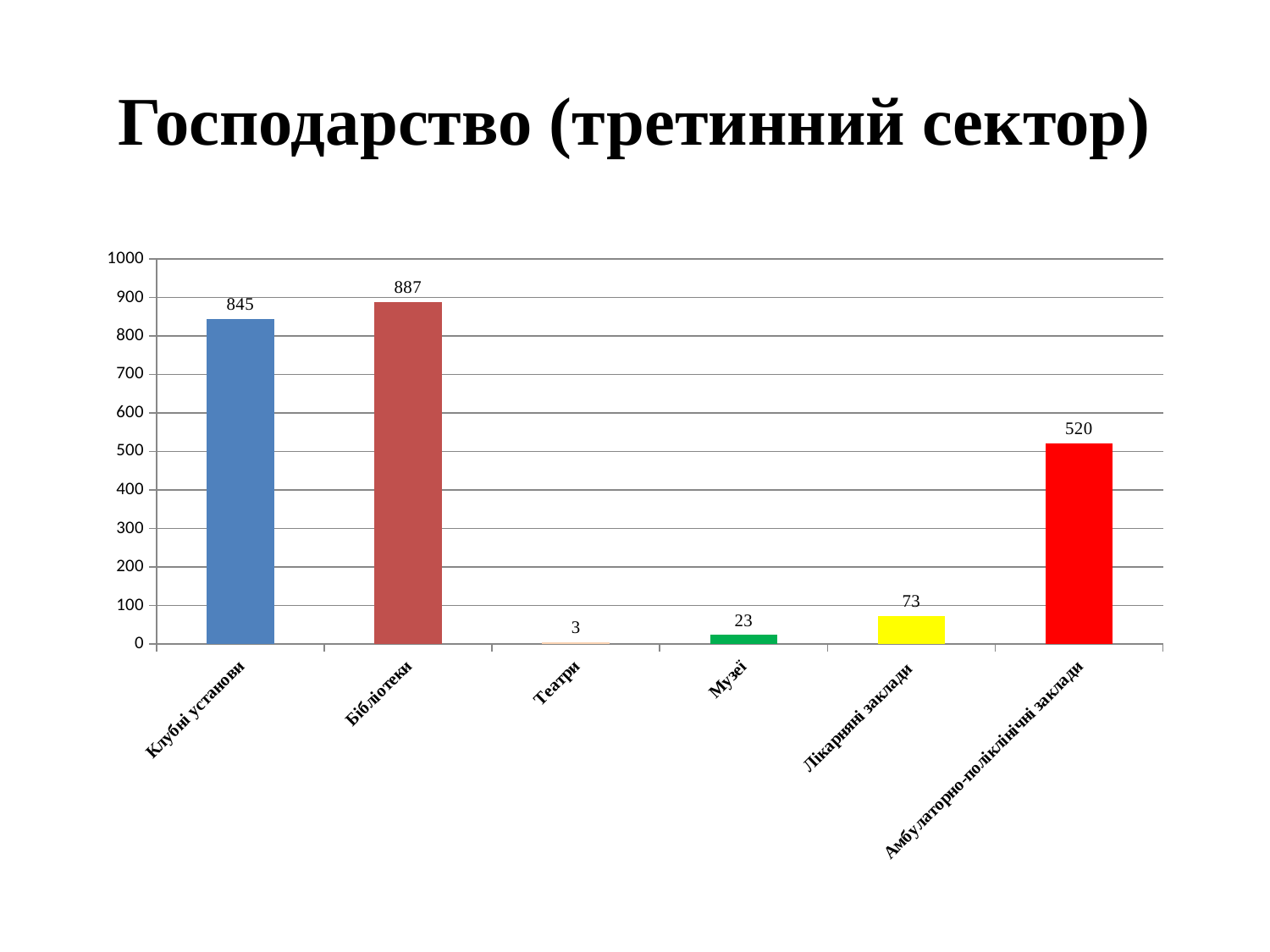

# Господарство (третинний сектор)

### Chart

| Category |  |
|---|---|
| Клубні установи | 845.0 |
| Бібліотеки | 887.0 |
| Театри | 3.0 |
| Музеї | 23.0 |
| Лікарняні заклади  | 73.0 |
| Амбулаторно-поліклінічні заклади | 520.0 |